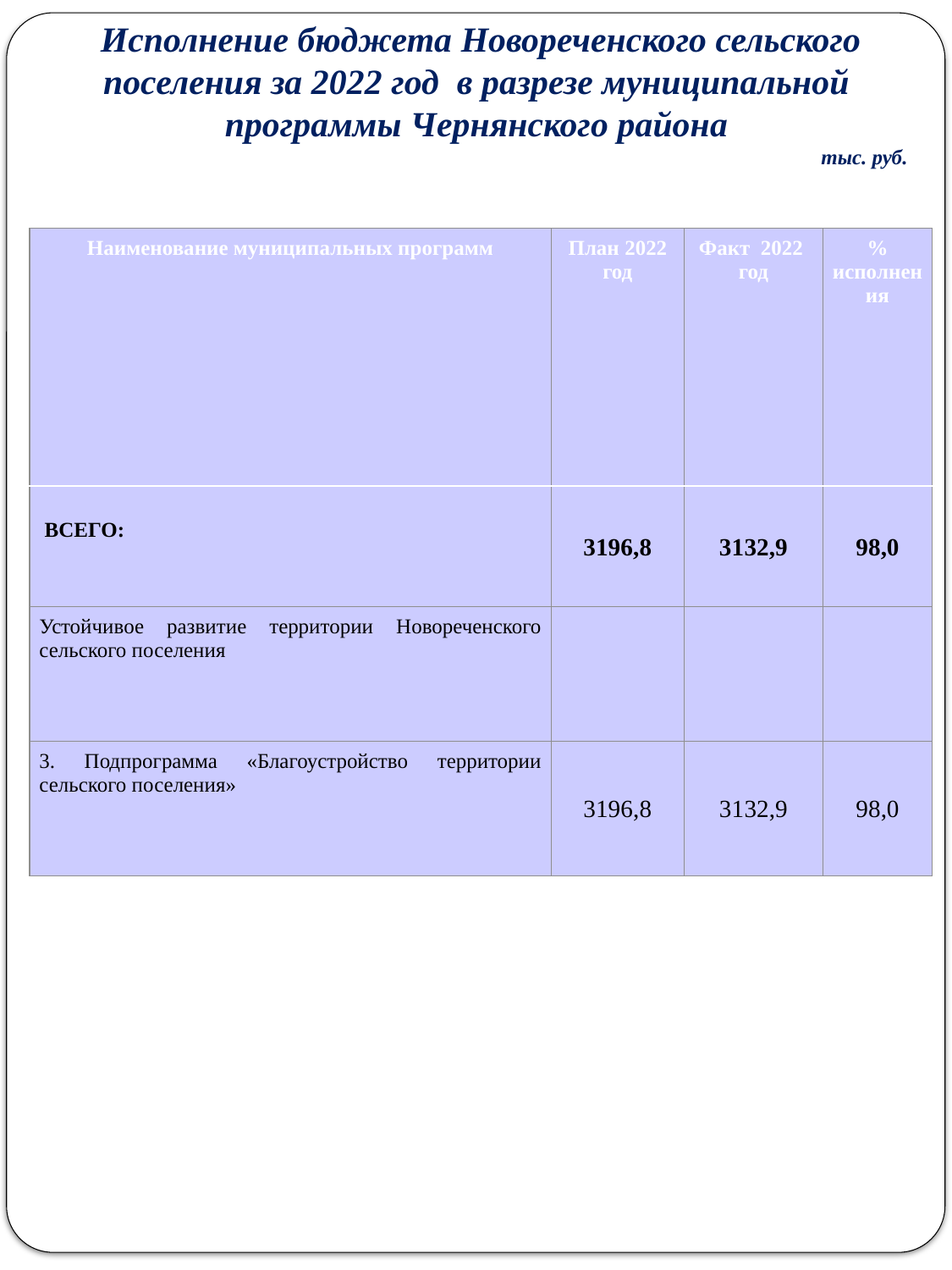

Исполнение бюджета Новореченского сельского поселения за 2022 год  в разрезе муниципальной  программы Чернянского района
                                                                                                                                                 тыс. руб.
| Наименование муниципальных программ | План 2022 год | Факт 2022 год | % исполнения |
| --- | --- | --- | --- |
| ВСЕГО: | 3196,8 | 3132,9 | 98,0 |
| Устойчивое развитие территории Новореченского сельского поселения |  |  |  |
| 3. Подпрограмма «Благоустройство территории сельского поселения» | 3196,8 | 3132,9 | 98,0 |